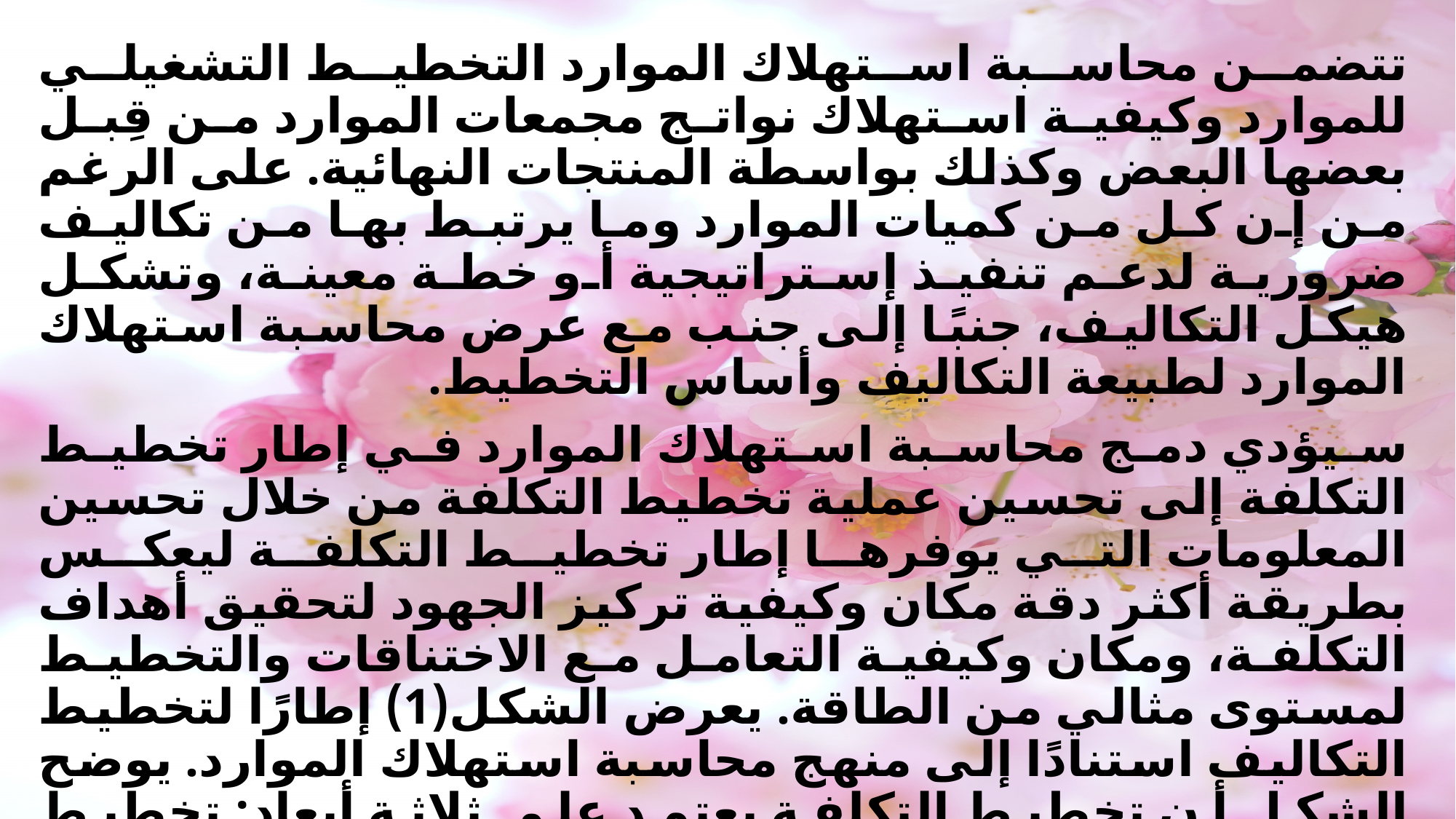

تتضمن محاسبة استهلاك الموارد التخطيط التشغيلي للموارد وكيفية استهلاك نواتج مجمعات الموارد من قِبل بعضها البعض وكذلك بواسطة المنتجات النهائية. على الرغم من إن كل من كميات الموارد وما يرتبط بها من تكاليف ضرورية لدعم تنفيذ إستراتيجية أو خطة معينة، وتشكل هيكل التكاليف، جنبًا إلى جنب مع عرض محاسبة استهلاك الموارد لطبيعة التكاليف وأساس التخطيط.
سيؤدي دمج محاسبة استهلاك الموارد في إطار تخطيط التكلفة إلى تحسين عملية تخطيط التكلفة من خلال تحسين المعلومات التي يوفرها إطار تخطيط التكلفة ليعكس بطريقة أكثر دقة مكان وكيفية تركيز الجهود لتحقيق أهداف التكلفة، ومكان وكيفية التعامل مع الاختناقات والتخطيط لمستوى مثالي من الطاقة. يعرض الشكل(1) إطارًا لتخطيط التكاليف استنادًا إلى منهج محاسبة استهلاك الموارد. يوضح الشكل أن تخطيط التكلفة يعتمد على ثلاثة أبعاد: تخطيط تكلفة المنتج، تخطيط الطاقة، وتحسين العملية. تم دمج محاسبة استهلاك الموارد مع أدوات تخطيط التكلفة لتحسين المعلومات التي يوفرها إطار تخطيط التكلفة(El Helbawy & Al Qady, 2018: 46).
#